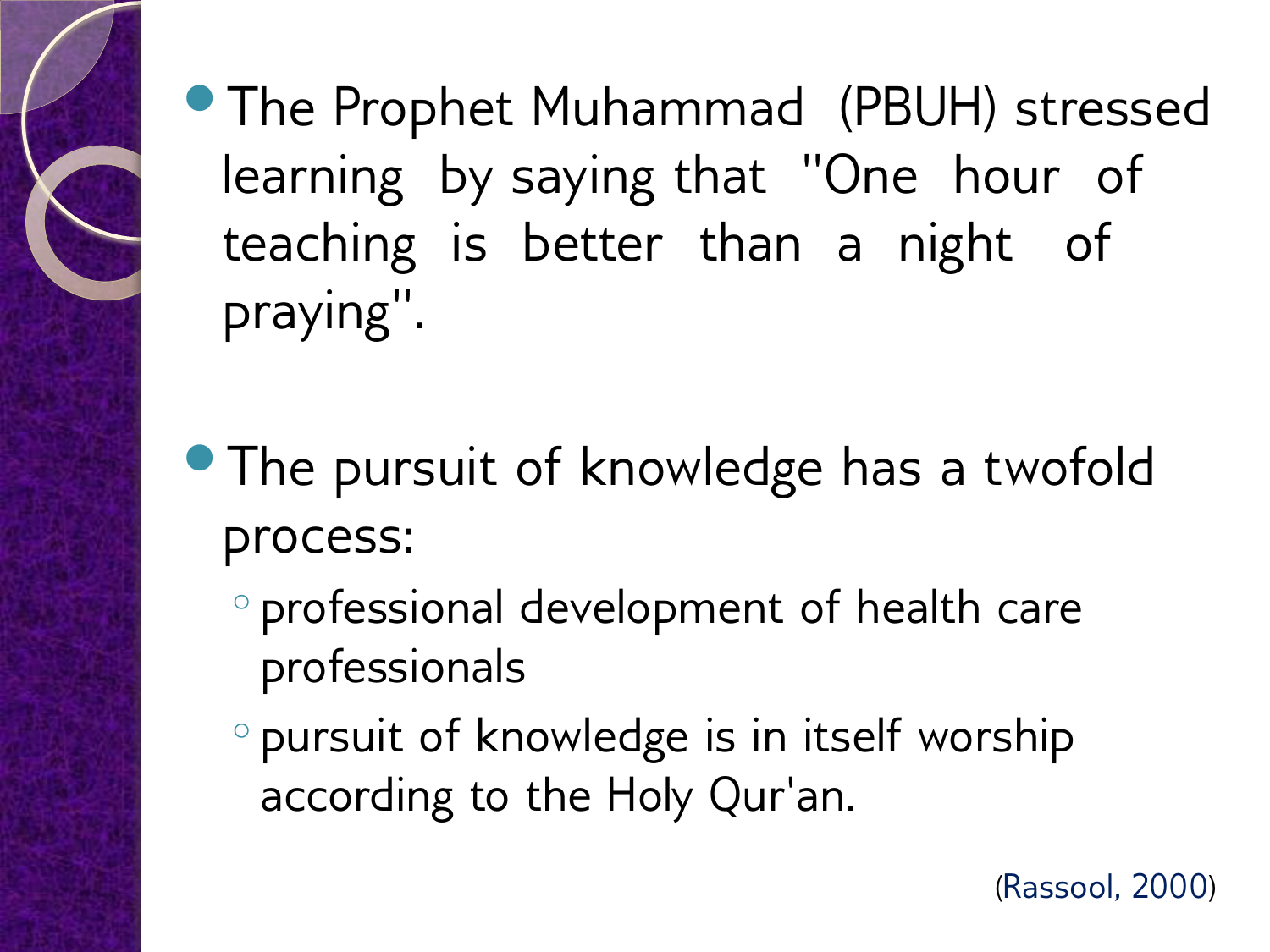

The Prophet Muhammad  (PBUH) stressed learning  by saying that  ''One  hour  of  teaching  is  better  than  a  night   of praying''.

The pursuit of knowledge has a twofold process:
professional development of health care professionals
pursuit of knowledge is in itself worship according to the Holy Qur'an.

(Rassool, 2000)